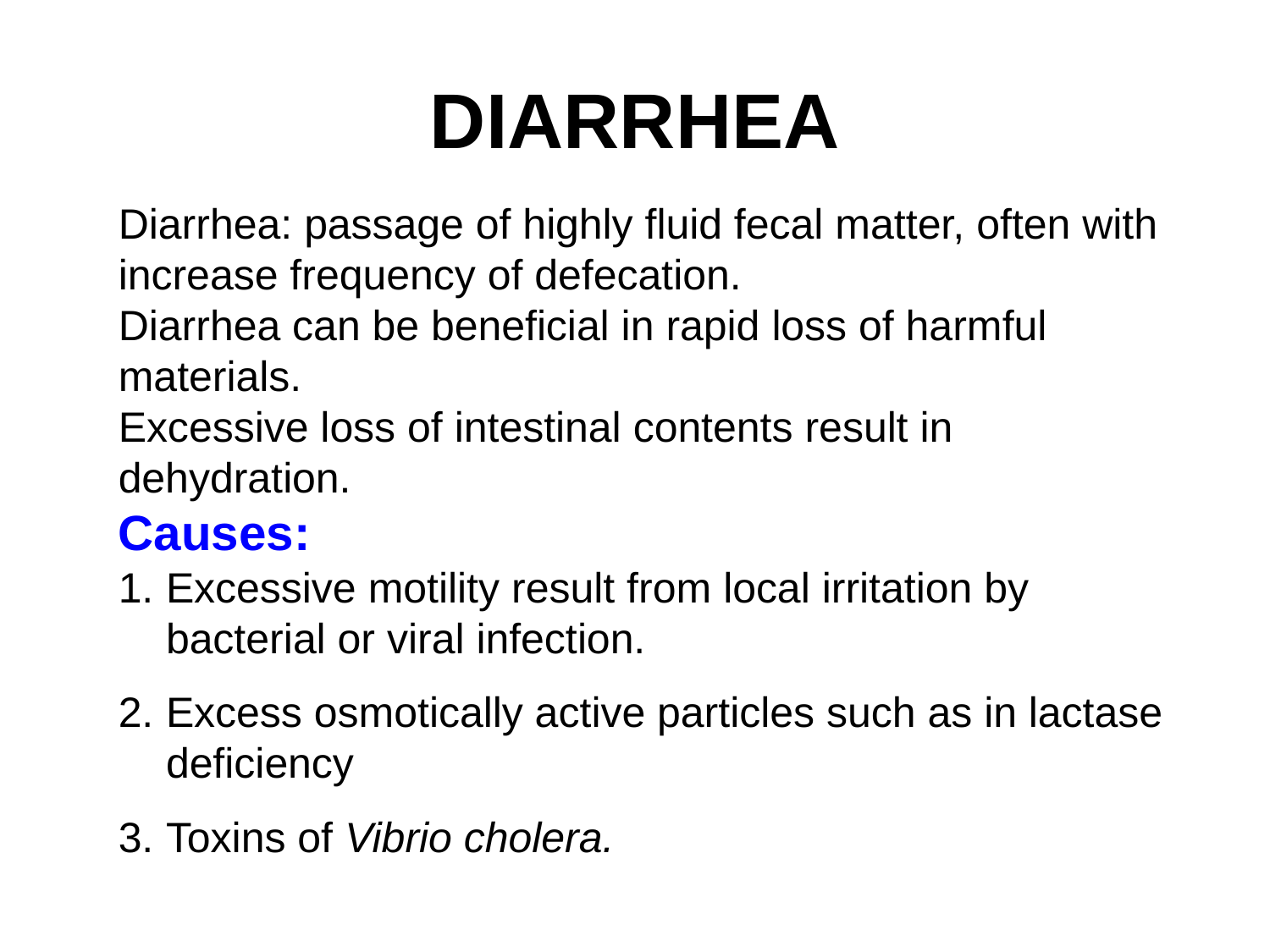

# Diarrhea
Diarrhea: passage of highly fluid fecal matter, often with increase frequency of defecation.
Diarrhea can be beneficial in rapid loss of harmful materials.
Excessive loss of intestinal contents result in dehydration.
Causes:
Excessive motility result from local irritation by bacterial or viral infection.

Excess osmotically active particles such as in lactase deficiency

Toxins of Vibrio cholera.